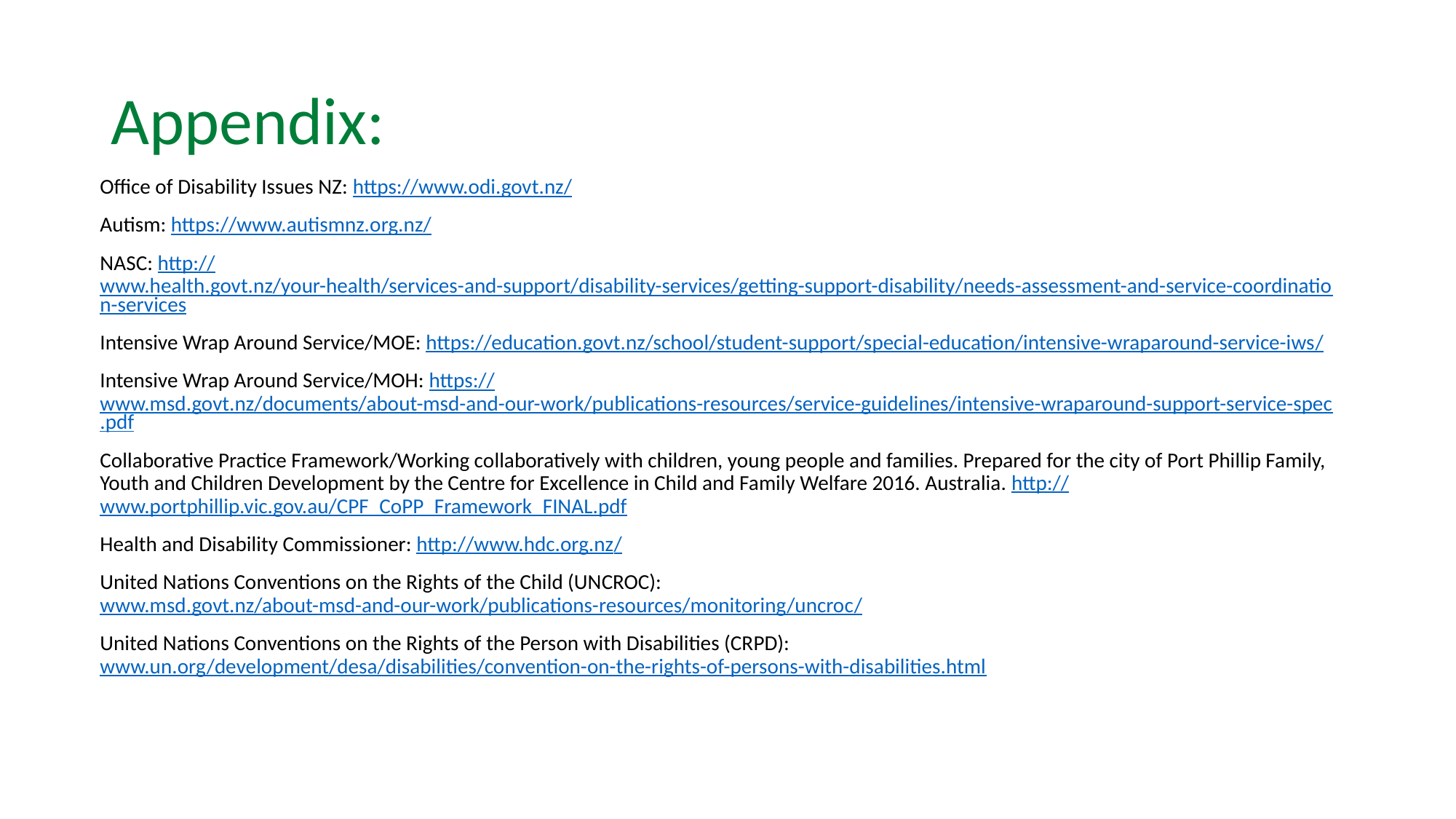

# Appendix:
Office of Disability Issues NZ: https://www.odi.govt.nz/
Autism: https://www.autismnz.org.nz/
NASC: http://www.health.govt.nz/your-health/services-and-support/disability-services/getting-support-disability/needs-assessment-and-service-coordination-services
Intensive Wrap Around Service/MOE: https://education.govt.nz/school/student-support/special-education/intensive-wraparound-service-iws/
Intensive Wrap Around Service/MOH: https://www.msd.govt.nz/documents/about-msd-and-our-work/publications-resources/service-guidelines/intensive-wraparound-support-service-spec.pdf
Collaborative Practice Framework/Working collaboratively with children, young people and families. Prepared for the city of Port Phillip Family, Youth and Children Development by the Centre for Excellence in Child and Family Welfare 2016. Australia. http://www.portphillip.vic.gov.au/CPF_CoPP_Framework_FINAL.pdf
Health and Disability Commissioner: http://www.hdc.org.nz/
United Nations Conventions on the Rights of the Child (UNCROC): www.msd.govt.nz/about-msd-and-our-work/publications-resources/monitoring/uncroc/
United Nations Conventions on the Rights of the Person with Disabilities (CRPD): www.un.org/development/desa/disabilities/convention-on-the-rights-of-persons-with-disabilities.html